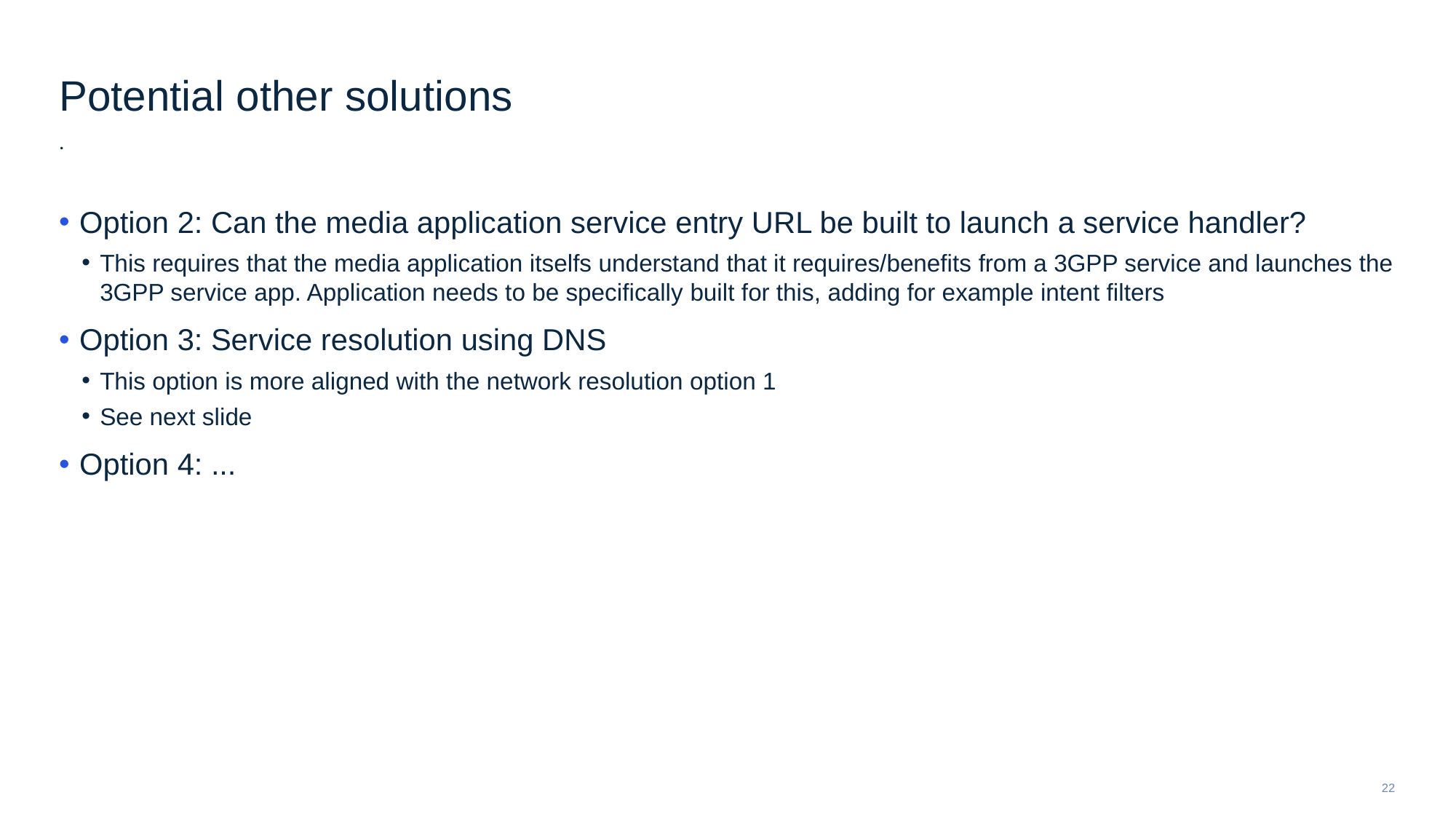

# Potential other solutions
.

Option 2: Can the media application service entry URL be built to launch a service handler?
This requires that the media application itselfs understand that it requires/benefits from a 3GPP service and launches the 3GPP service app. Application needs to be specifically built for this, adding for example intent filters
Option 3: Service resolution using DNS
This option is more aligned with the network resolution option 1
See next slide
Option 4: ...